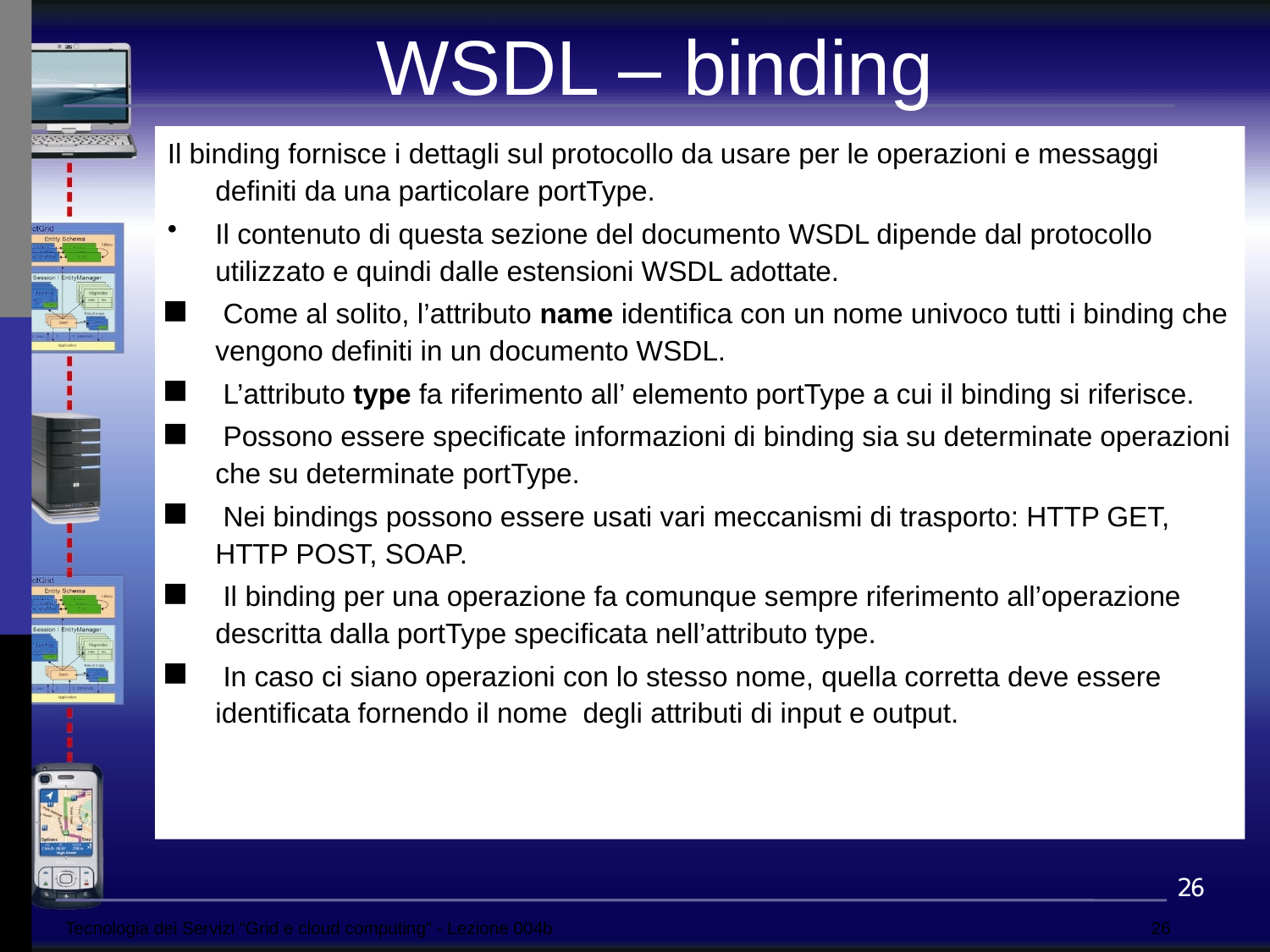

WSDL – binding
Il binding fornisce i dettagli sul protocollo da usare per le operazioni e messaggi definiti da una particolare portType.
Il contenuto di questa sezione del documento WSDL dipende dal protocollo utilizzato e quindi dalle estensioni WSDL adottate.
 Come al solito, l’attributo name identifica con un nome univoco tutti i binding che vengono definiti in un documento WSDL.
 L’attributo type fa riferimento all’ elemento portType a cui il binding si riferisce.
 Possono essere specificate informazioni di binding sia su determinate operazioni che su determinate portType.
 Nei bindings possono essere usati vari meccanismi di trasporto: HTTP GET, HTTP POST, SOAP.
 Il binding per una operazione fa comunque sempre riferimento all’operazione descritta dalla portType specificata nell’attributo type.
 In caso ci siano operazioni con lo stesso nome, quella corretta deve essere identificata fornendo il nome  degli attributi di input e output.